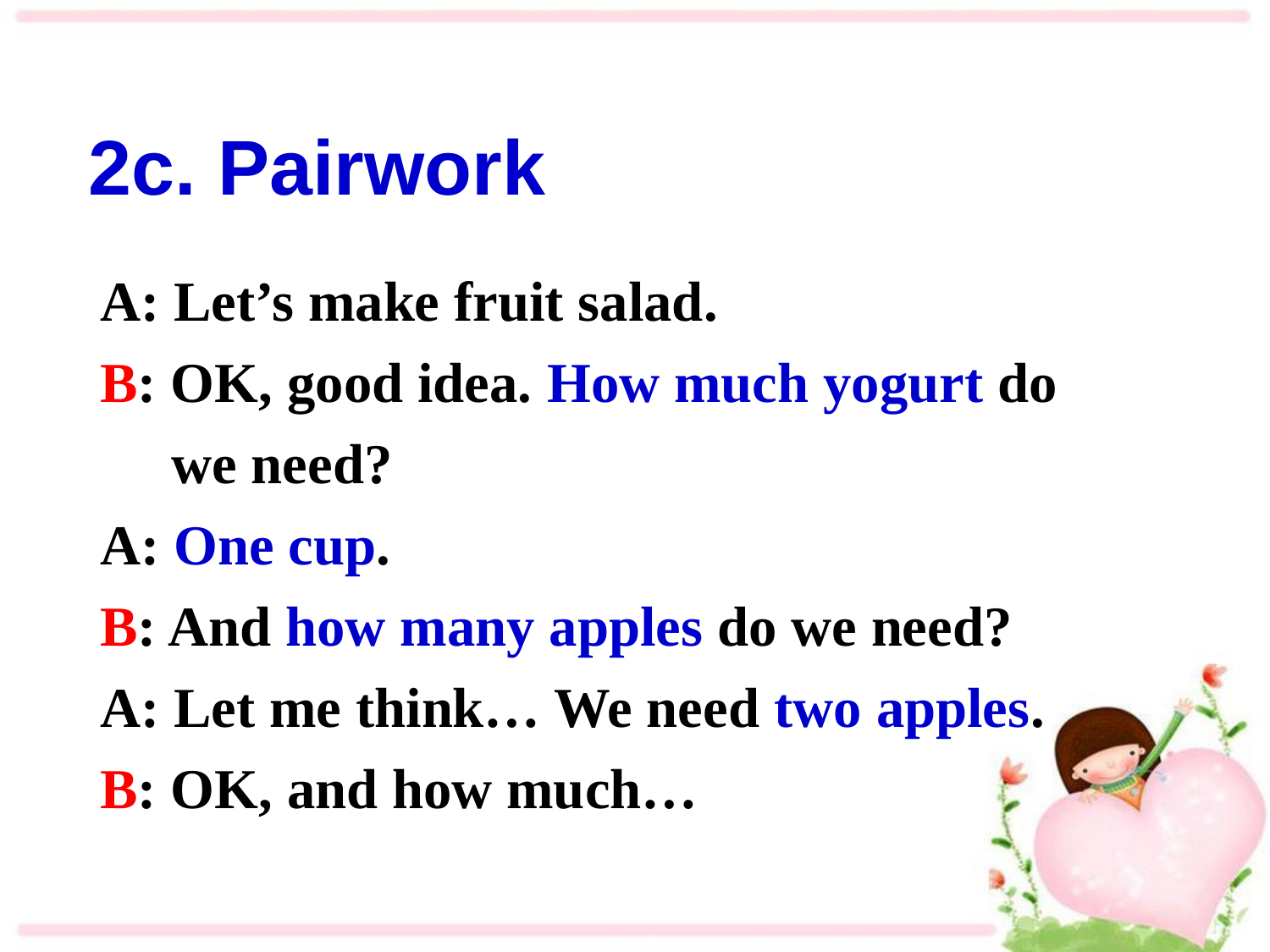

# 2c. Pairwork
A: Let’s make fruit salad.
B: OK, good idea. How much yogurt do
     we need?
A: One cup.
B: And how many apples do we need?
A: Let me think… We need two apples.
B: OK, and how much…